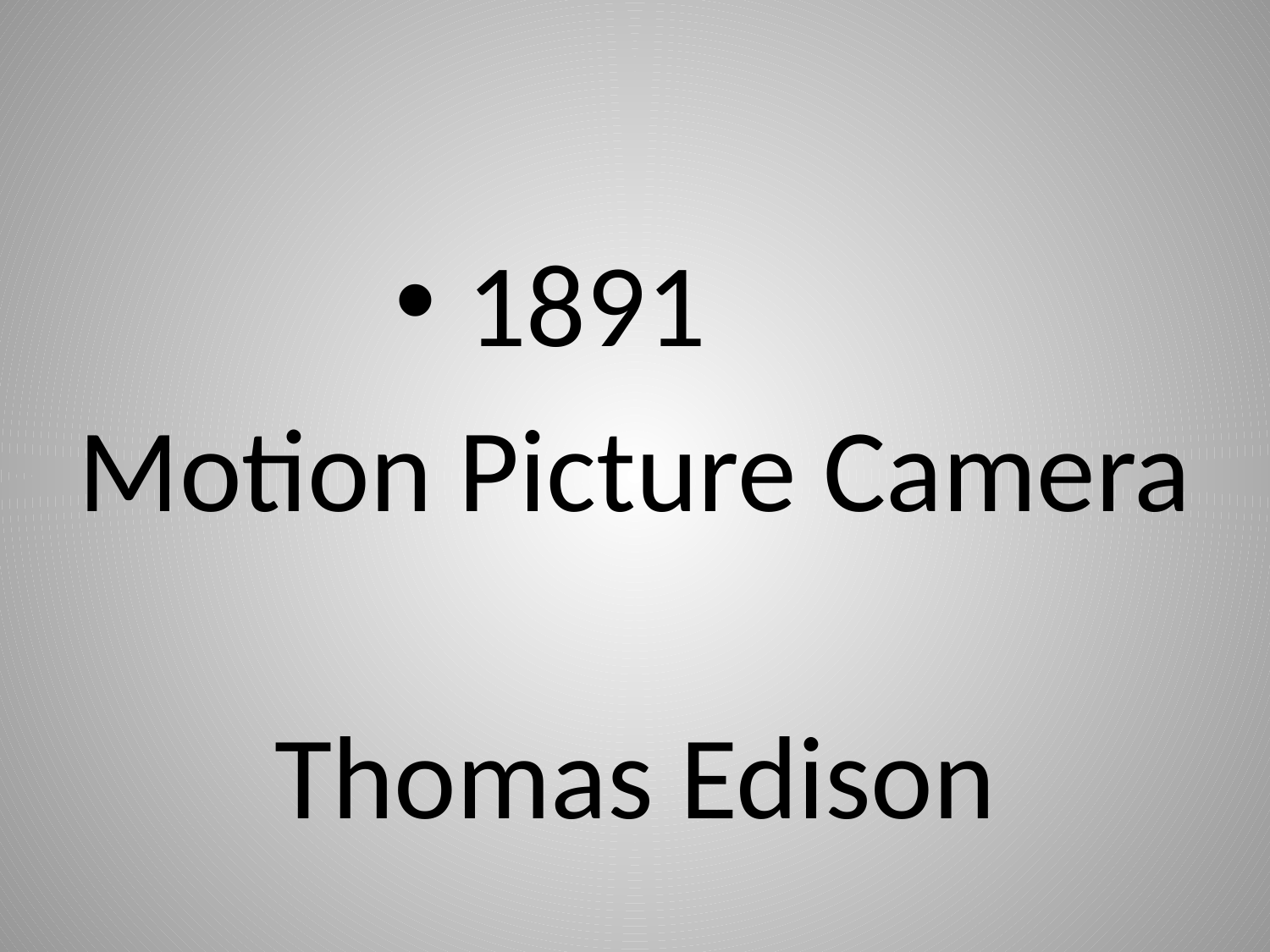

#
1891
Motion Picture Camera
Thomas Edison